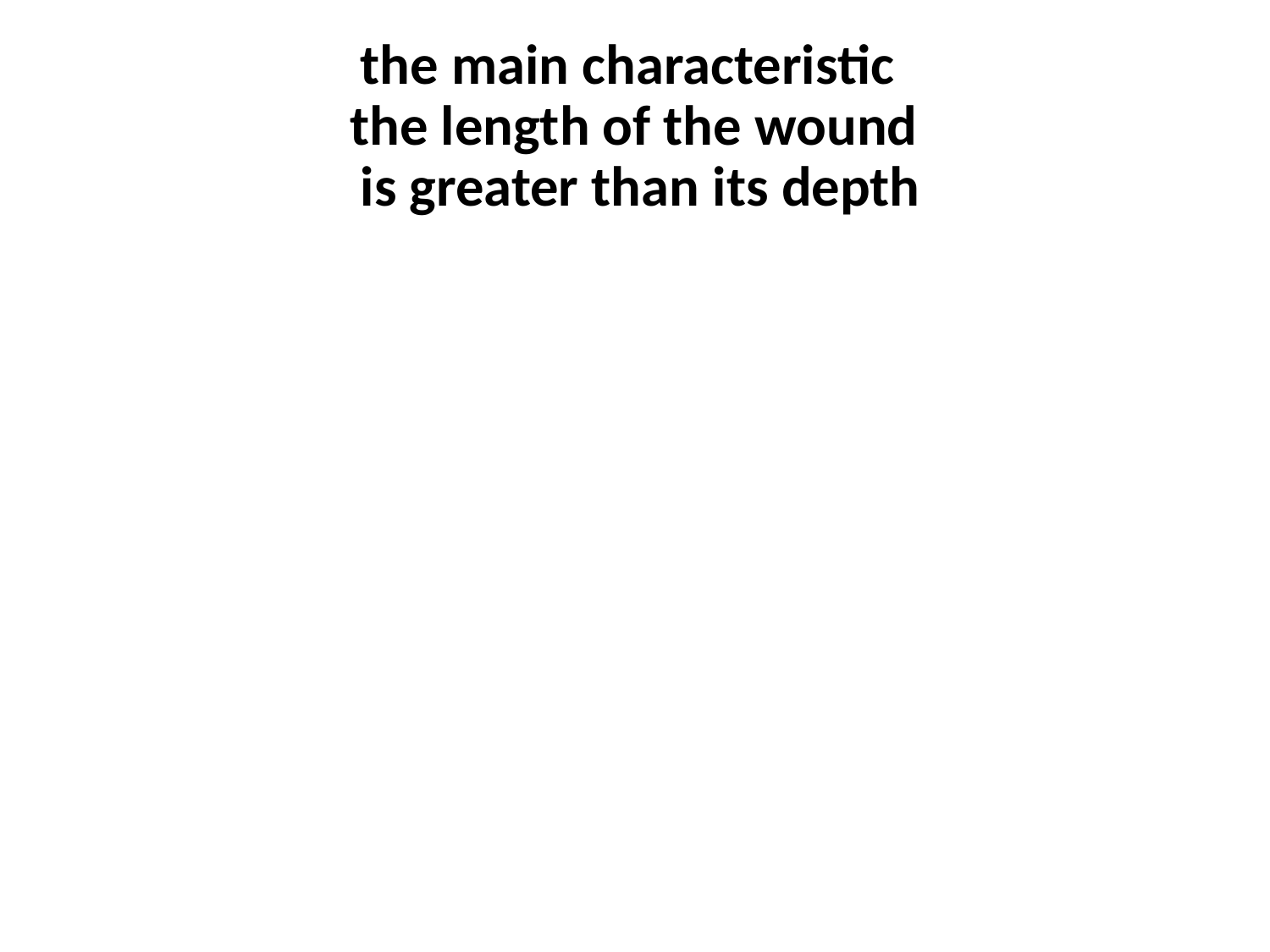

# the main characteristic the length of the wound is greater than its depth